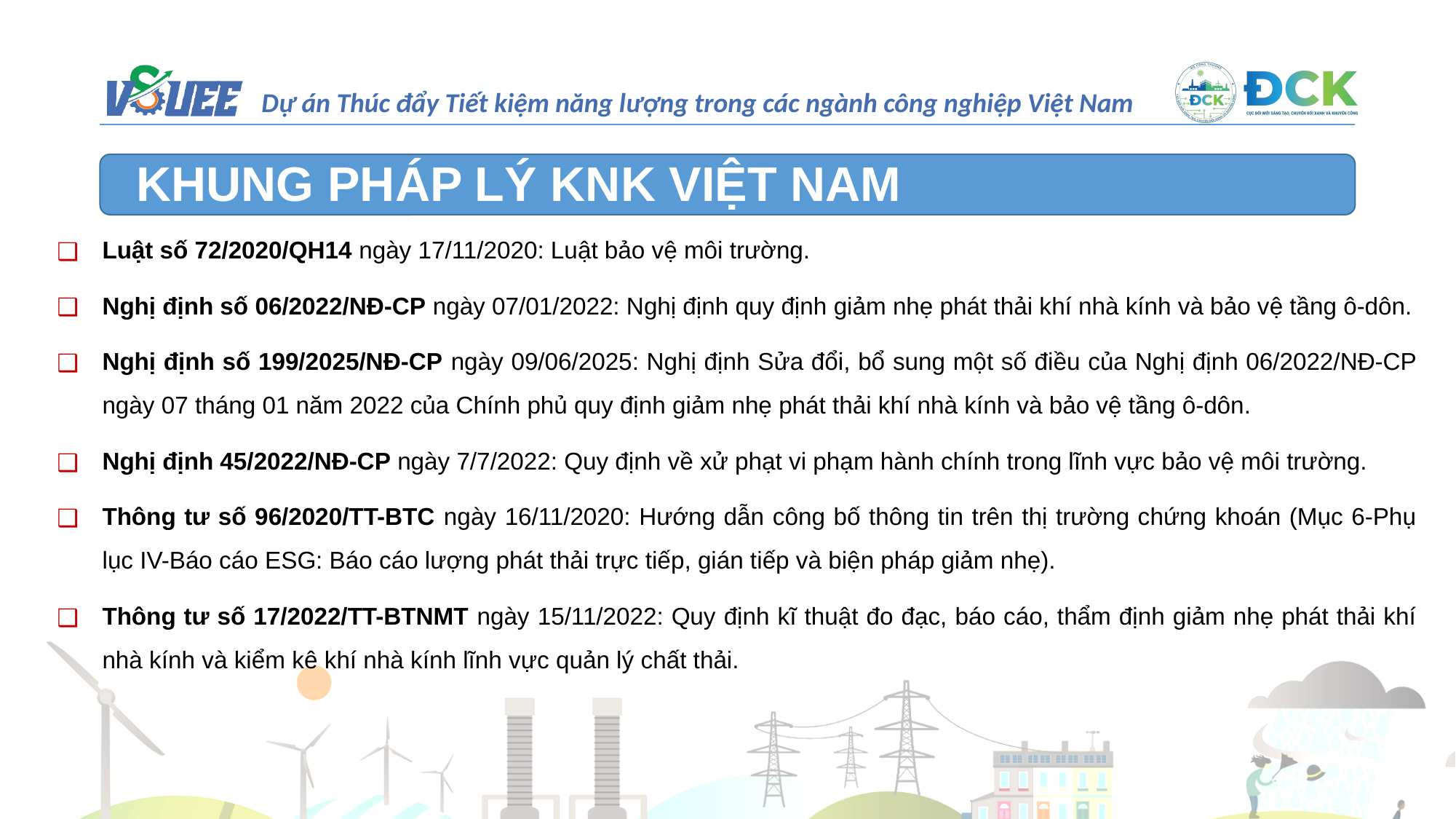

KHUNG PHÁP LÝ KNK VIỆT NAM
Luật số 72/2020/QH14 ngày 17/11/2020: Luật bảo vệ môi trường.
Nghị định số 06/2022/NĐ-CP ngày 07/01/2022: Nghị định quy định giảm nhẹ phát thải khí nhà kính và bảo vệ tầng ô-dôn.
Nghị định số 199/2025/NĐ-CP ngày 09/06/2025: Nghị định Sửa đổi, bổ sung một số điều của Nghị định 06/2022/NĐ-CP ngày 07 tháng 01 năm 2022 của Chính phủ quy định giảm nhẹ phát thải khí nhà kính và bảo vệ tầng ô-dôn.
Nghị định 45/2022/NĐ-CP ngày 7/7/2022: Quy định về xử phạt vi phạm hành chính trong lĩnh vực bảo vệ môi trường.
Thông tư số 96/2020/TT-BTC ngày 16/11/2020: Hướng dẫn công bố thông tin trên thị trường chứng khoán (Mục 6-Phụ lục IV-Báo cáo ESG: Báo cáo lượng phát thải trực tiếp, gián tiếp và biện pháp giảm nhẹ).
Thông tư số 17/2022/TT-BTNMT ngày 15/11/2022: Quy định kĩ thuật đo đạc, báo cáo, thẩm định giảm nhẹ phát thải khí nhà kính và kiểm kê khí nhà kính lĩnh vực quản lý chất thải.